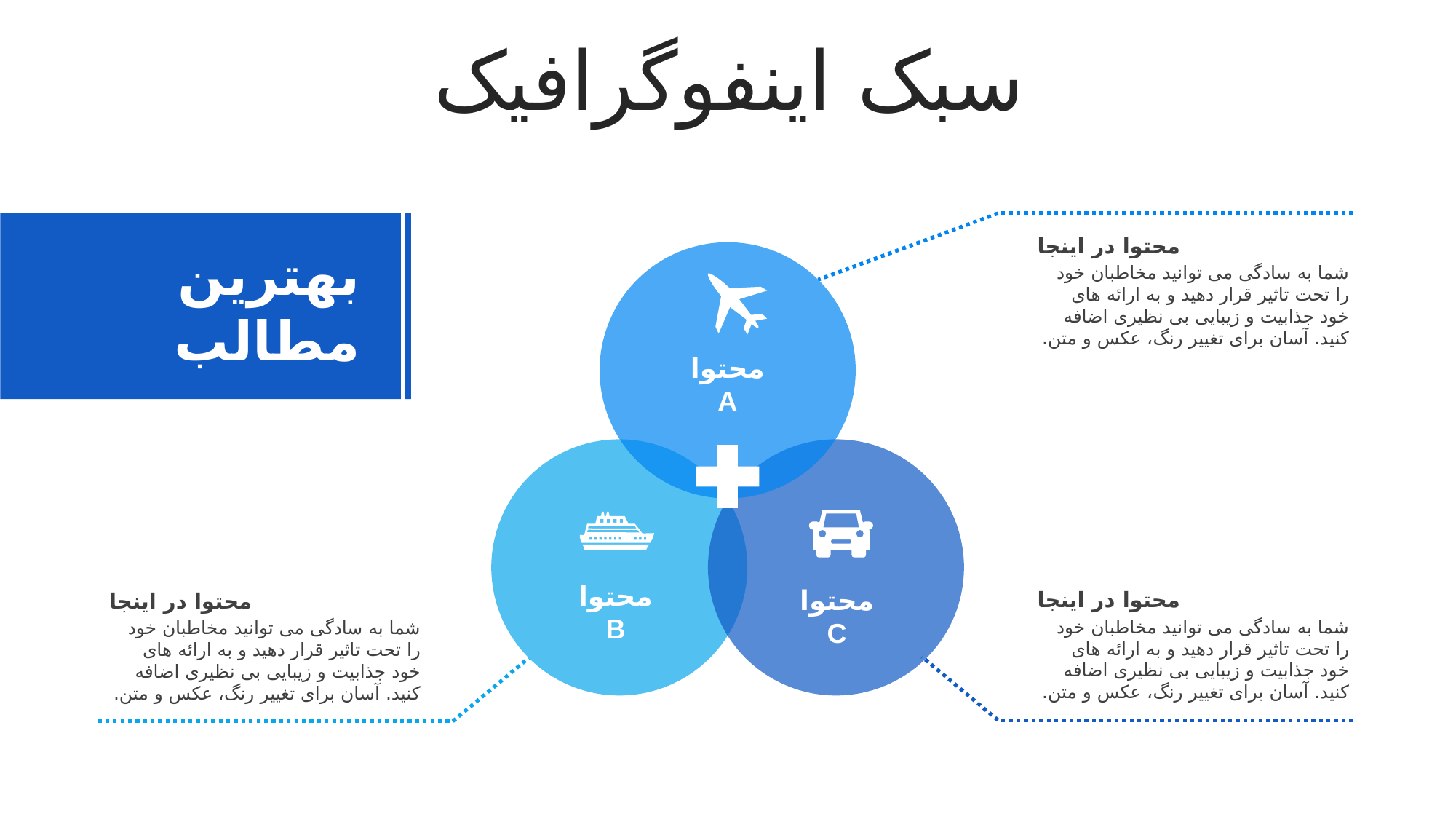

سبک اینفوگرافیک

محتوا در اینجا
شما به سادگی می توانید مخاطبان خود را تحت تاثیر قرار دهید و به ارائه های خود جذابیت و زیبایی بی نظیری اضافه کنید. آسان برای تغییر رنگ، عکس و متن.

بهترین مطالب

محتوا
A

محتوا
B
محتوا
C
محتوا در اینجا
شما به سادگی می توانید مخاطبان خود را تحت تاثیر قرار دهید و به ارائه های خود جذابیت و زیبایی بی نظیری اضافه کنید. آسان برای تغییر رنگ، عکس و متن.
محتوا در اینجا
شما به سادگی می توانید مخاطبان خود را تحت تاثیر قرار دهید و به ارائه های خود جذابیت و زیبایی بی نظیری اضافه کنید. آسان برای تغییر رنگ، عکس و متن.